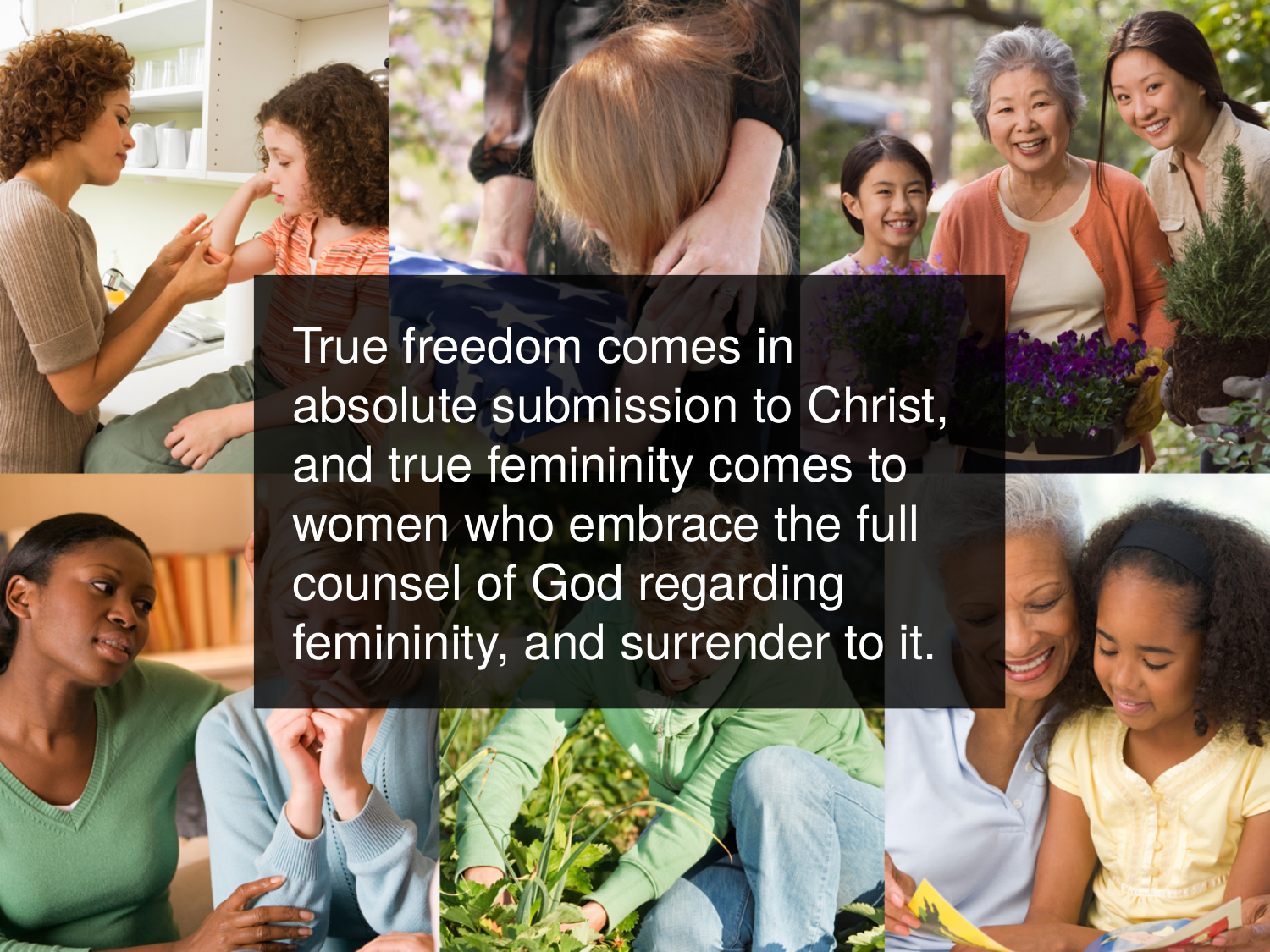

True freedom comes in absolute submission to Christ, and true femininity comes to women who embrace the full counsel of God regarding femininity, and surrender to it.